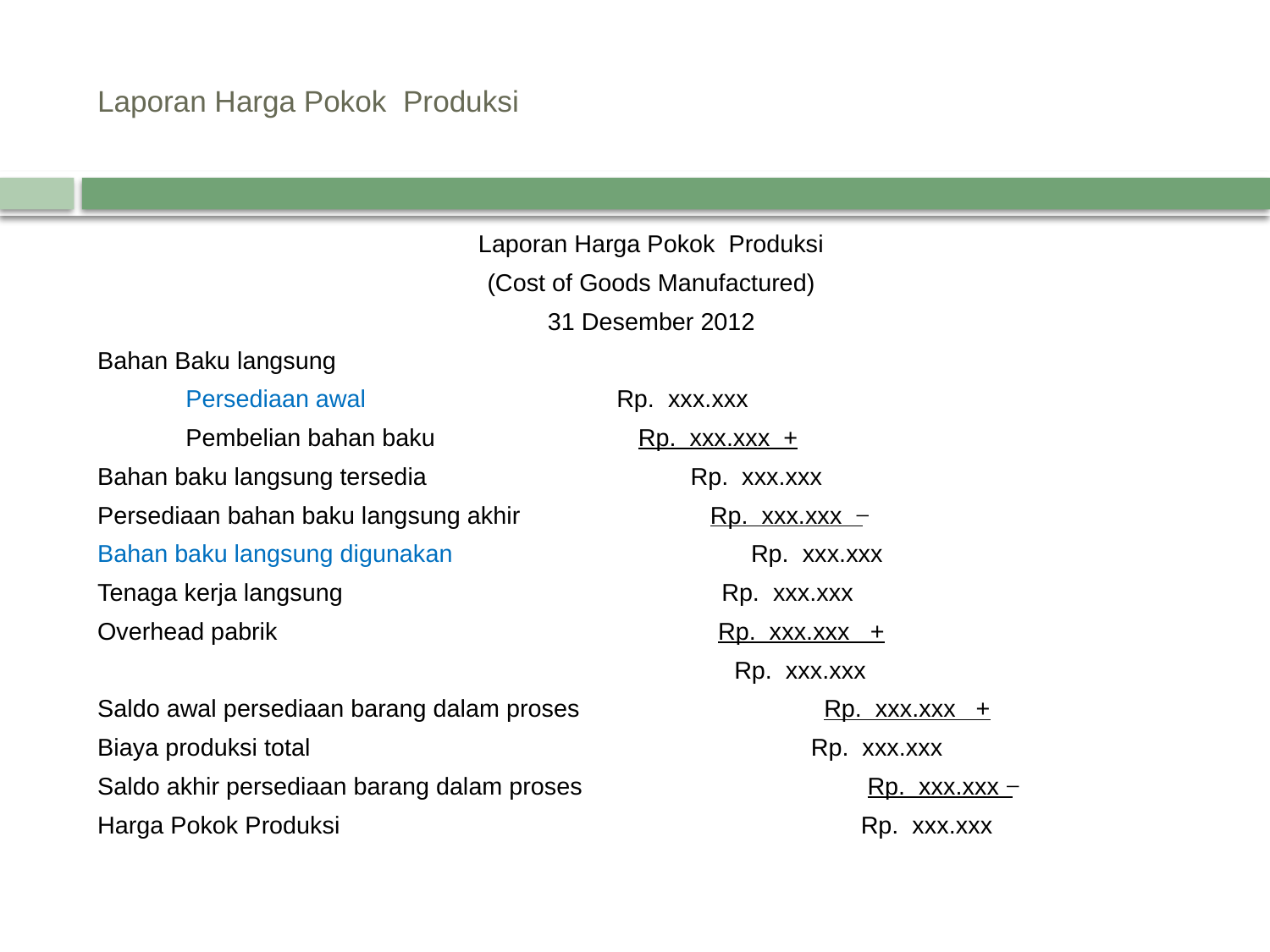

# Laporan Harga Pokok  Produksi
Laporan Harga Pokok  Produksi
(Cost of Goods Manufactured)
31 Desember 2012
Bahan Baku langsung
             Persediaan awal                                     Rp.  xxx.xxx
             Pembelian bahan baku                              Rp.  xxx.xxx  +
Bahan baku langsung tersedia                                       Rp.  xxx.xxx
Persediaan bahan baku langsung akhir                            Rp.  xxx.xxx   ̶
Bahan baku langsung digunakan                                            Rp.  xxx.xxx
Tenaga kerja langsung                                                        Rp.  xxx.xxx
Overhead pabrik                                                                 Rp.  xxx.xxx   +
                                                                                              Rp.  xxx.xxx
Saldo awal persediaan barang dalam proses                                    Rp.  xxx.xxx   +
Biaya produksi total                                                                          Rp.  xxx.xxx
Saldo akhir persediaan barang dalam proses                                          Rp.  xxx.xxx  ̶
Harga Pokok Produksi                                                                             Rp.  xxx.xxx